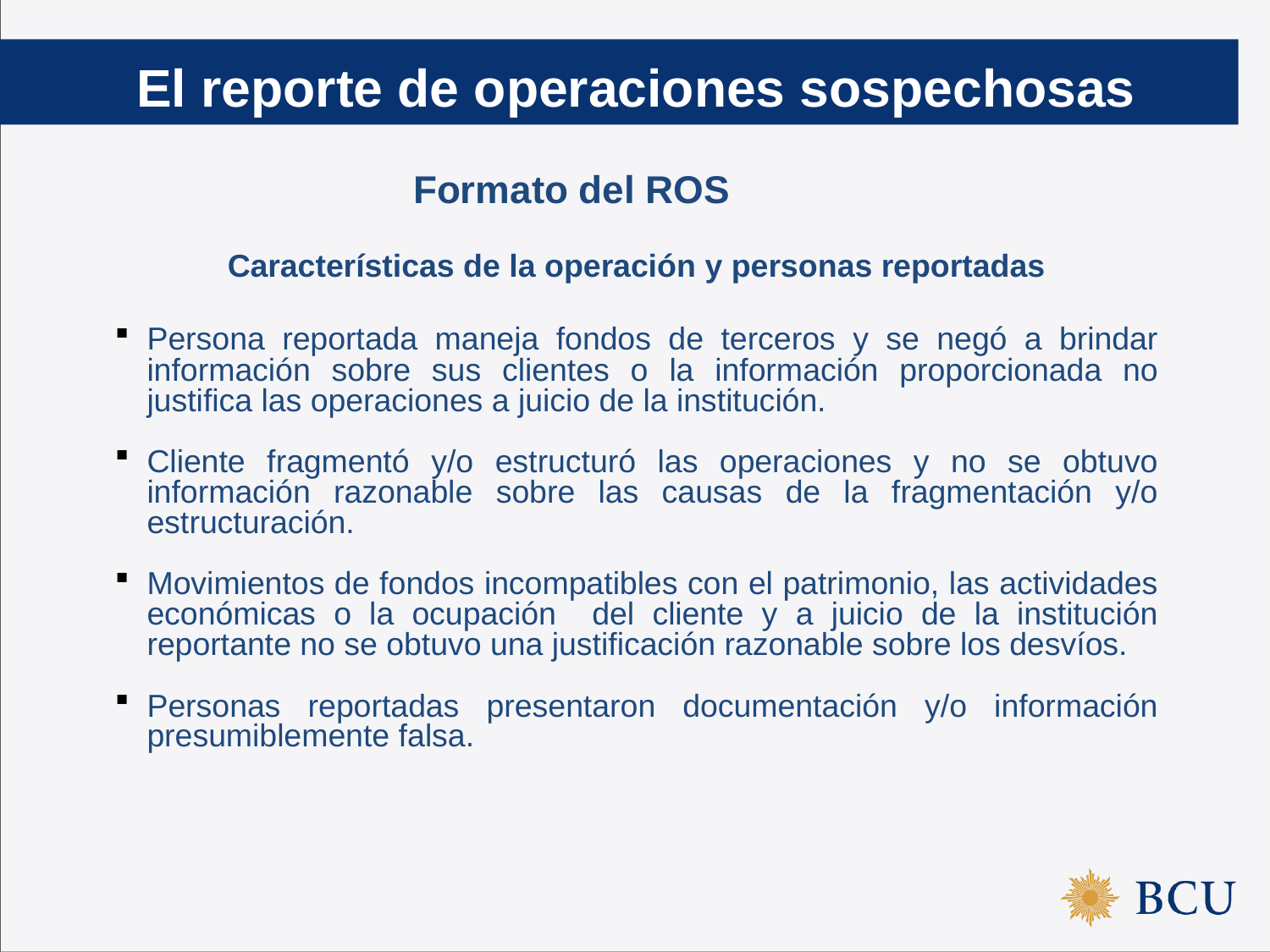

El reporte de operaciones sospechosas
Formato del ROS
Características de la operación y personas reportadas

Persona reportada maneja fondos de terceros y se negó a brindar información sobre sus clientes o la información proporcionada no justifica las operaciones a juicio de la institución.

Cliente fragmentó y/o estructuró las operaciones y no se obtuvo información razonable sobre las causas de la fragmentación y/o estructuración.

Movimientos de fondos incompatibles con el patrimonio, las actividades económicas o la ocupación  del cliente y a juicio de la institución reportante no se obtuvo una justificación razonable sobre los desvíos.

Personas reportadas presentaron documentación y/o información presumiblemente falsa.